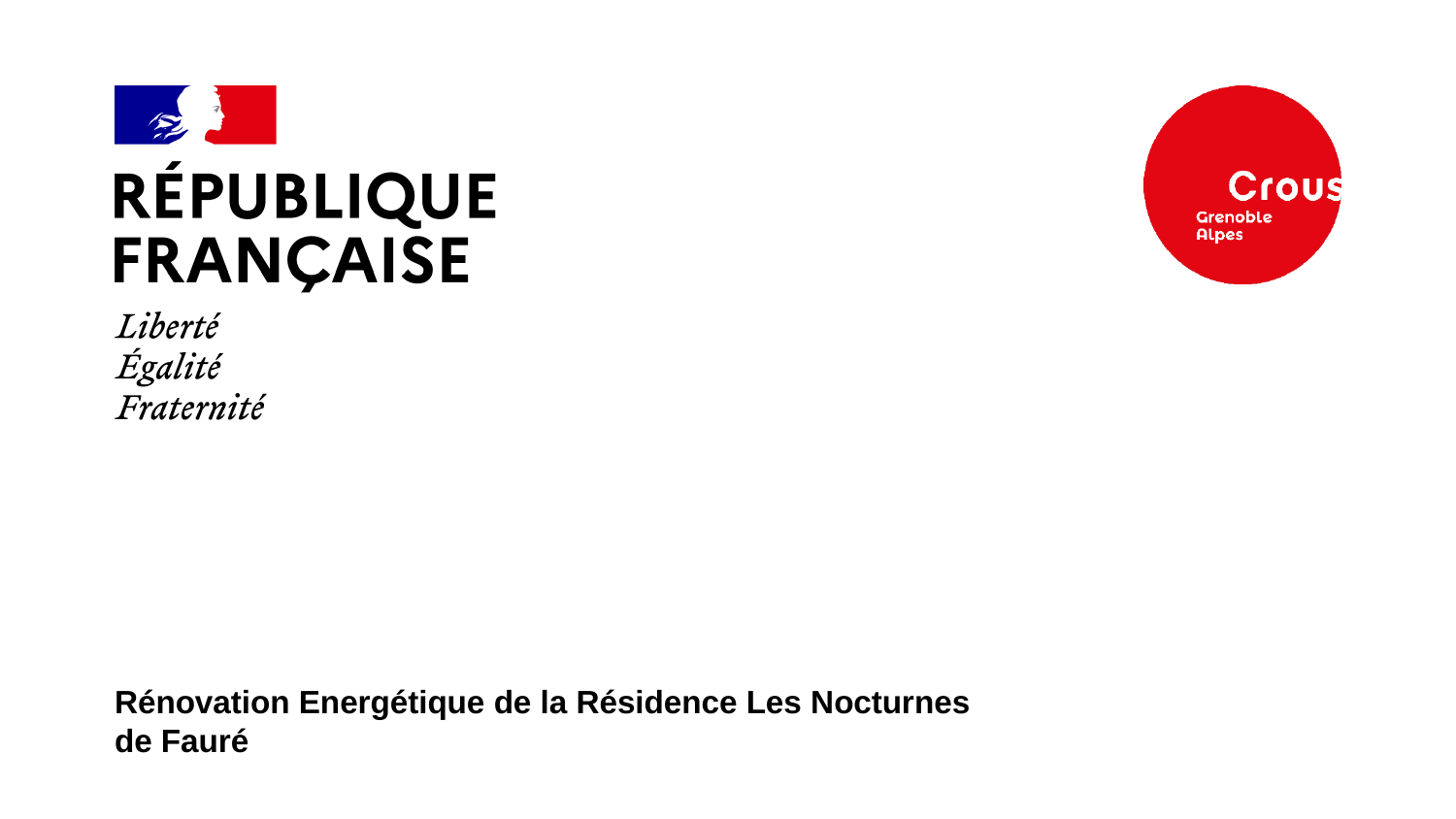

Rénovation Energétique de la Résidence Les Nocturnes de Fauré